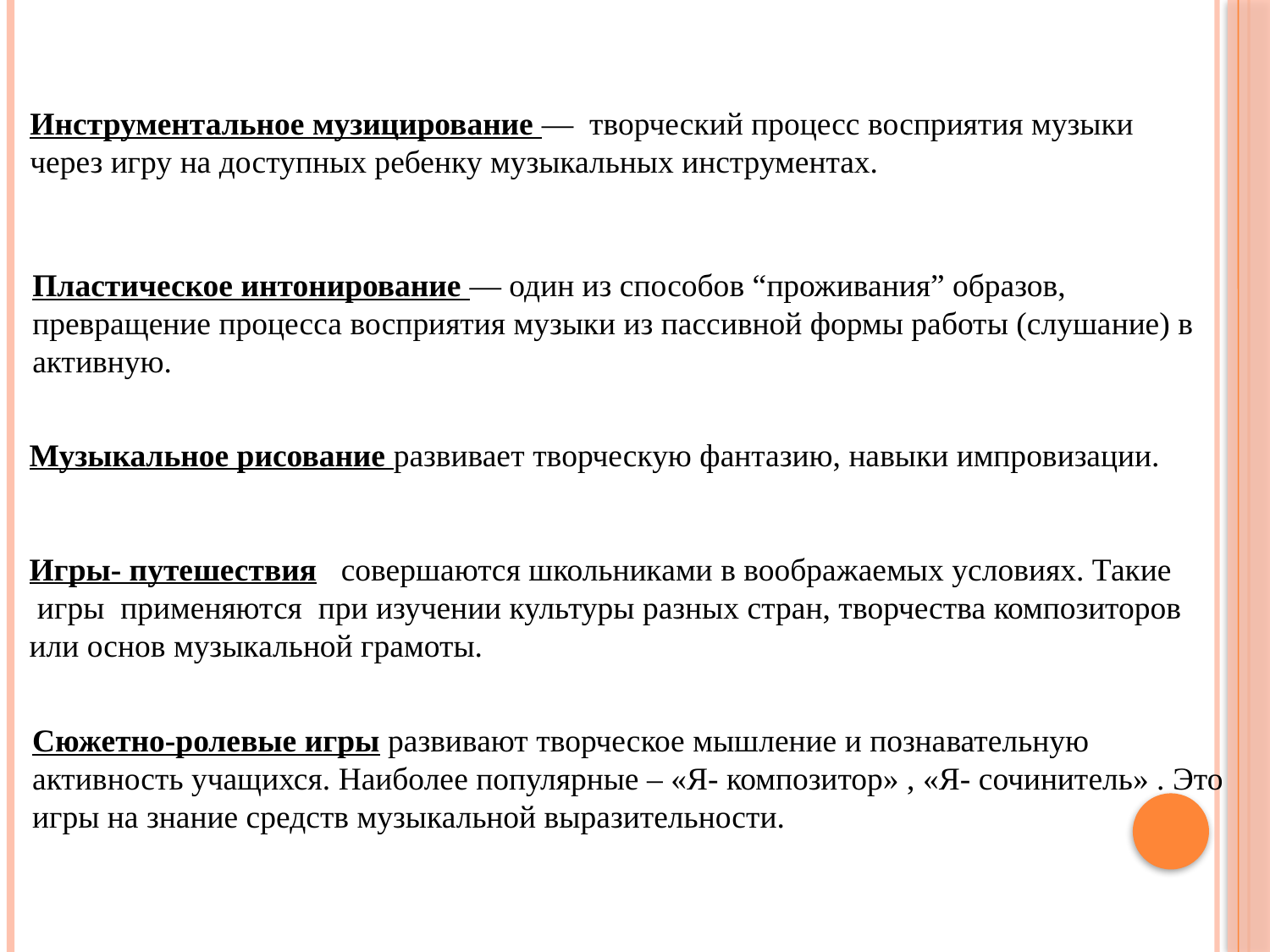

Инструментальное музицирование —  творческий процесс восприятия музыки через игру на доступных ребенку музыкальных инструментах.
Пластическое интонирование — один из способов “проживания” образов, превращение процесса восприятия музыки из пассивной формы работы (слушание) в активную.
Музыкальное рисование развивает творческую фантазию, навыки импровизации.

Игры- путешествия   совершаются школьниками в воображаемых условиях. Такие  игры  применяются  при изучении культуры разных стран, творчества композиторов или основ музыкальной грамоты.

Сюжетно-ролевые игры развивают творческое мышление и познавательную активность учащихся. Наиболее популярные – «Я- композитор» , «Я- сочинитель» . Это игры на знание средств музыкальной выразительности.